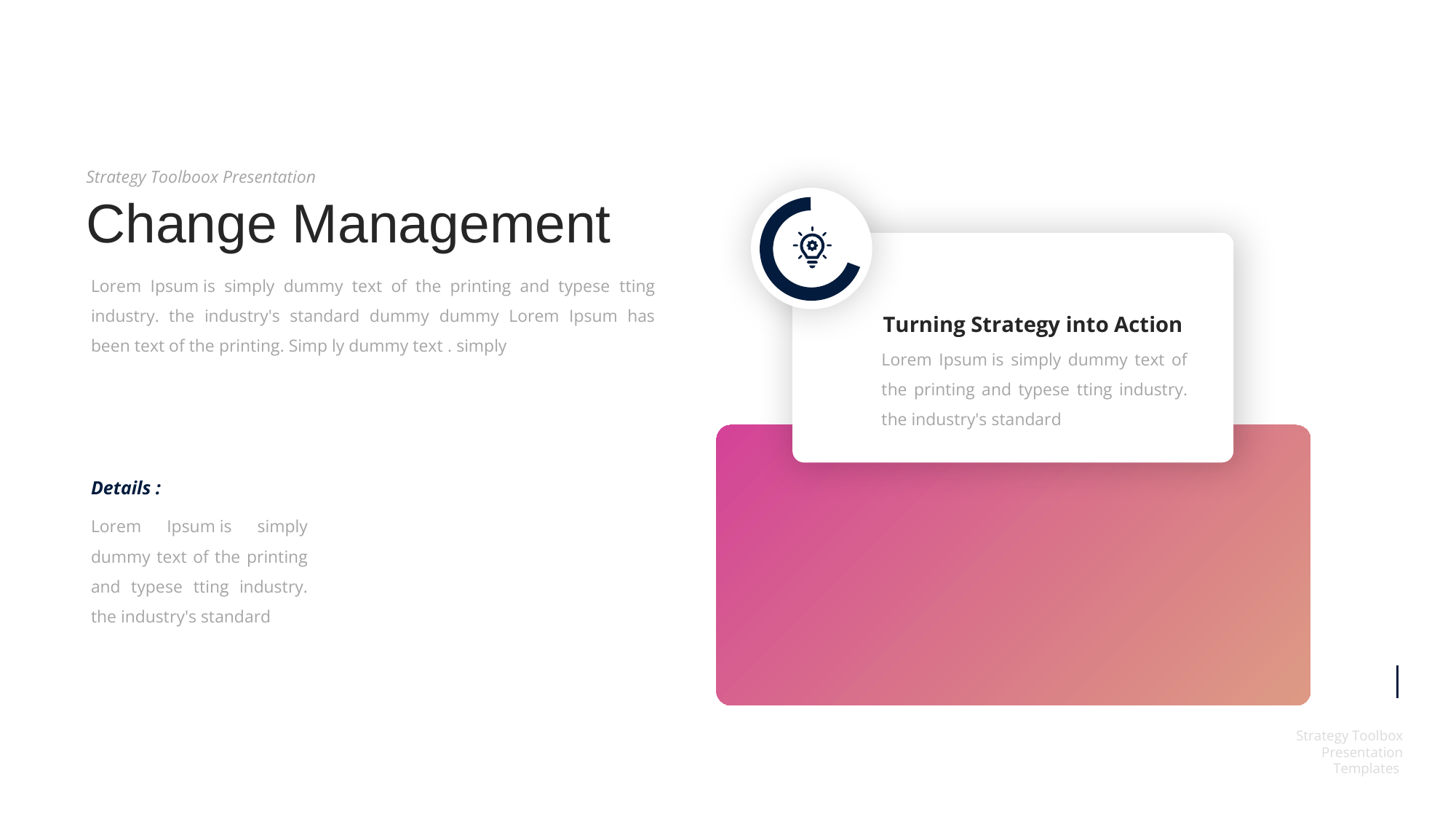

Strategy Toolboox Presentation
Change Management

Lorem Ipsum is simply dummy text of the printing and typese tting industry. the industry's standard dummy dummy Lorem Ipsum has been text of the printing. Simp ly dummy text . simply
Turning Strategy into Action
Lorem Ipsum is simply dummy text of the printing and typese tting industry. the industry's standard

Details :
Lorem Ipsum is simply dummy text of the printing and typese tting industry. the industry's standard
Strategy Toolbox Presentation Templates